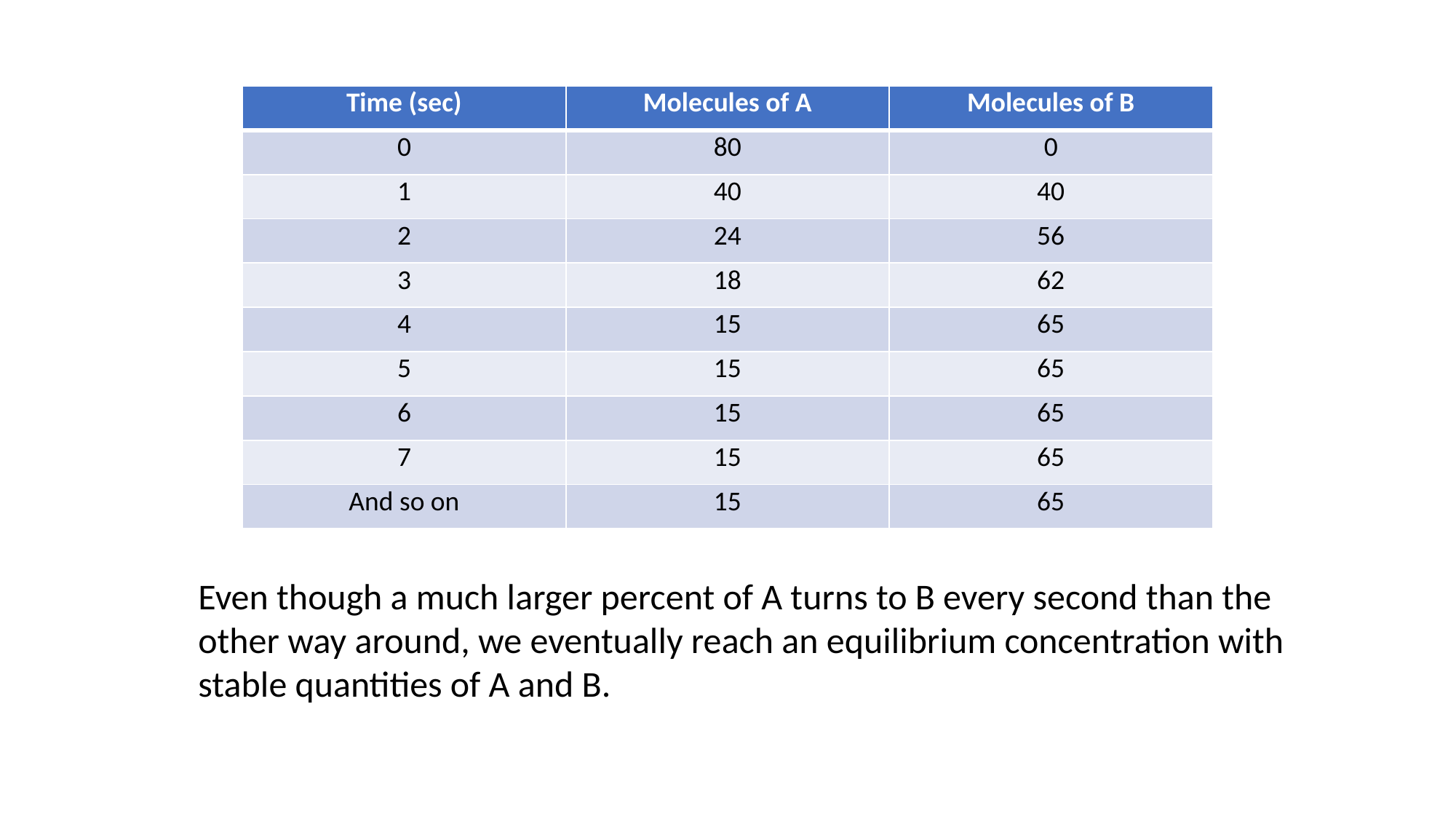

| Time (sec) | Molecules of A | Molecules of B |
| --- | --- | --- |
| 0 | 80 | 0 |
| 1 | 40 | 40 |
| 2 | 24 | 56 |
| 3 | 18 | 62 |
| 4 | 15 | 65 |
| 5 | 15 | 65 |
| 6 | 15 | 65 |
| 7 | 15 | 65 |
| And so on | 15 | 65 |
Even though a much larger percent of A turns to B every second than the other way around, we eventually reach an equilibrium concentration with stable quantities of A and B.